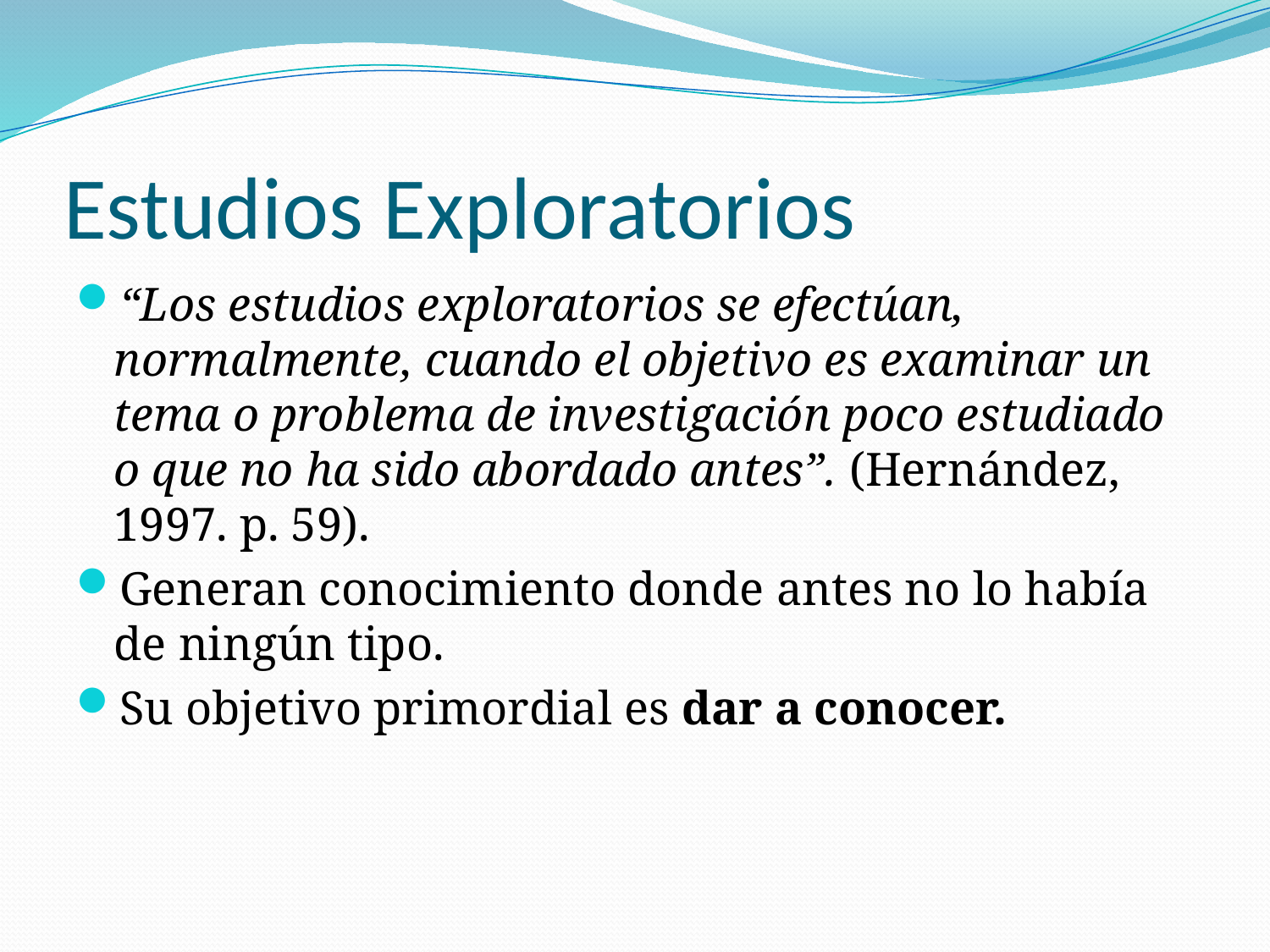

# Estudios Exploratorios
“Los estudios exploratorios se efectúan, normalmente, cuando el objetivo es examinar un tema o problema de investigación poco estudiado o que no ha sido abordado antes”. (Hernández, 1997. p. 59).
Generan conocimiento donde antes no lo había de ningún tipo.
Su objetivo primordial es dar a conocer.